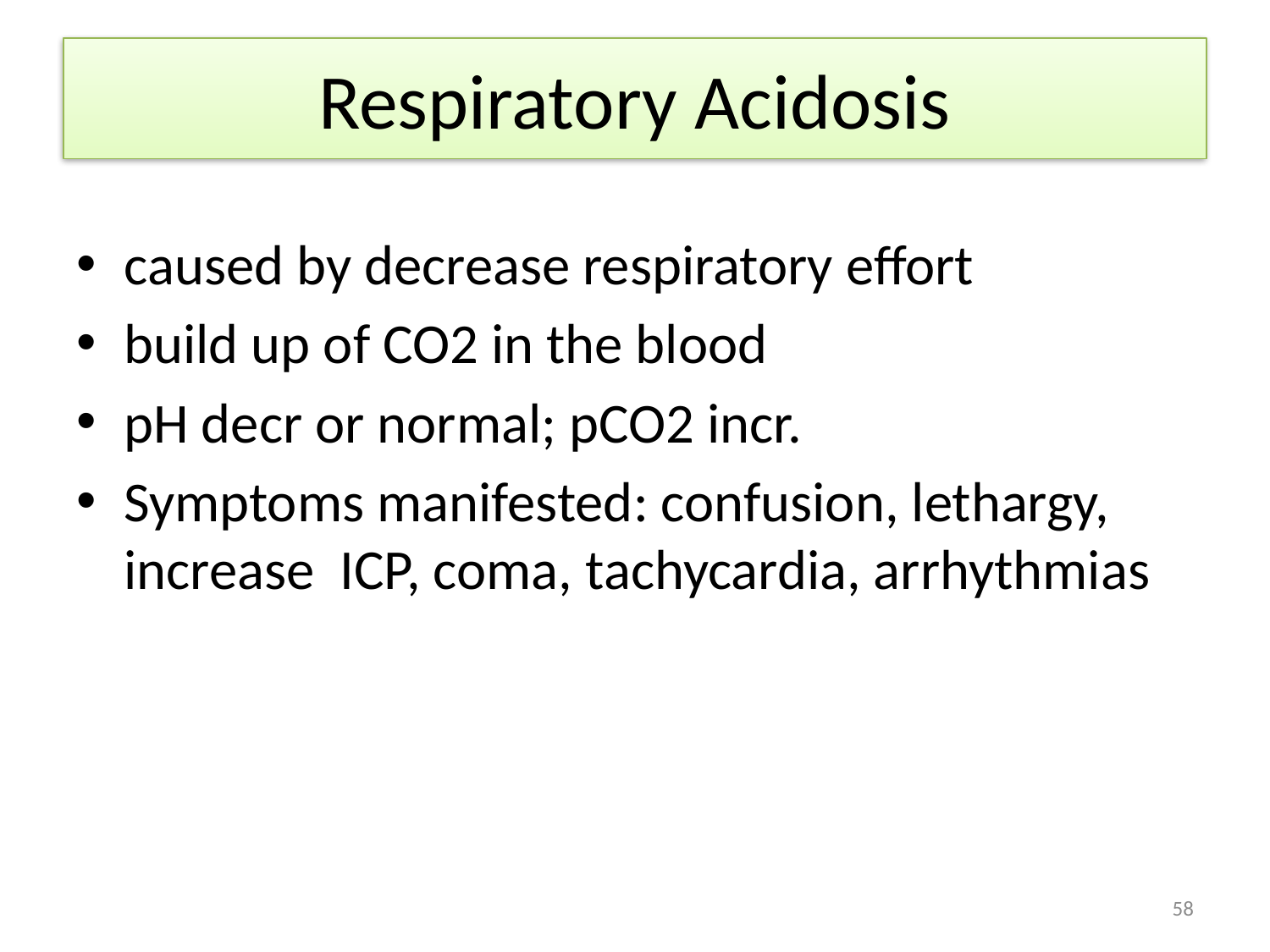

# Respiratory Acidosis
caused by decrease respiratory effort
build up of CO2 in the blood
pH decr or normal; pCO2 incr.
Symptoms manifested: confusion, lethargy, increase  ICP, coma, tachycardia, arrhythmias
58